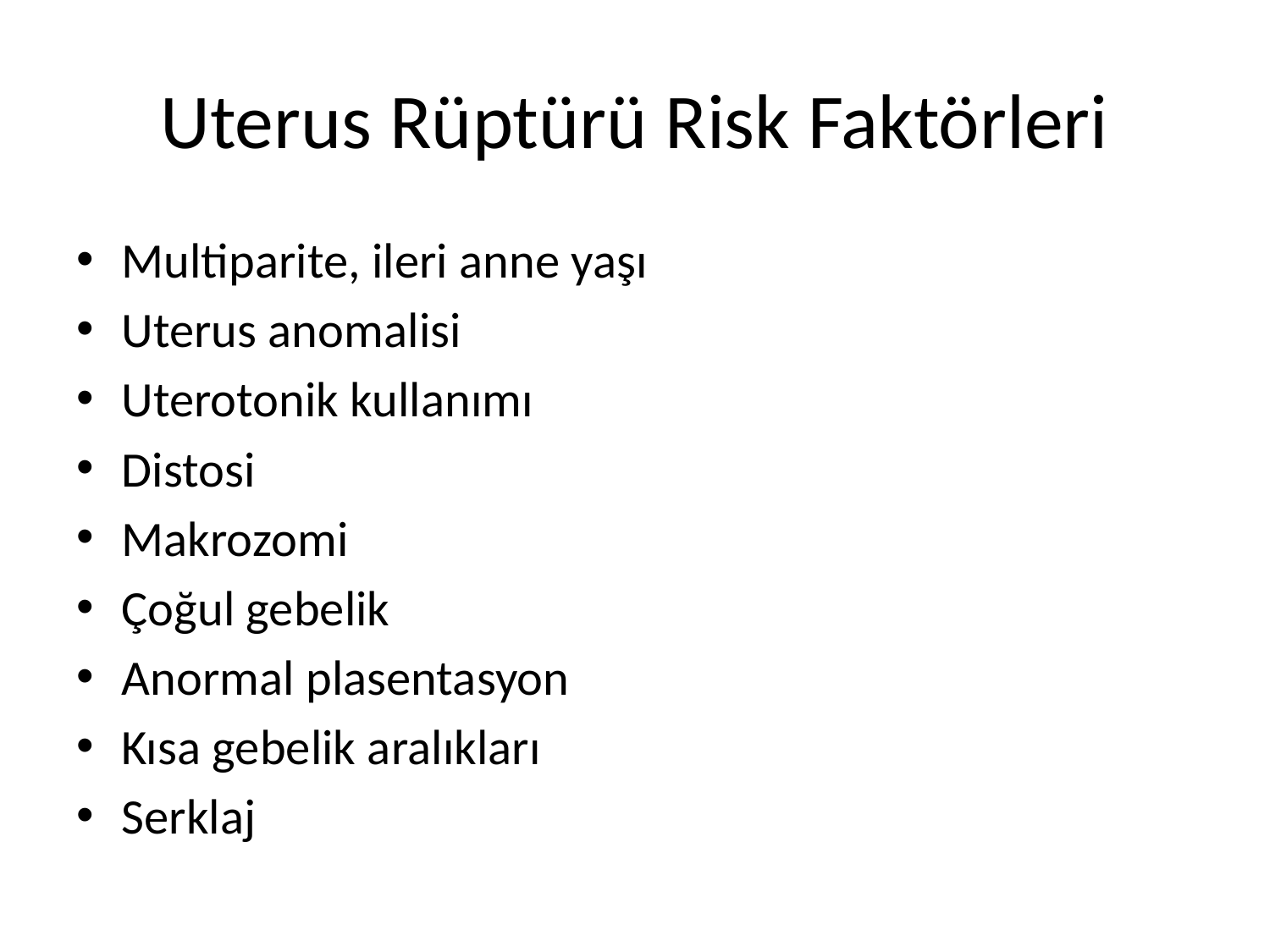

# Uterus Rüptürü Risk Faktörleri
Multiparite, ileri anne yaşı
Uterus anomalisi
Uterotonik kullanımı
Distosi
Makrozomi
Çoğul gebelik
Anormal plasentasyon
Kısa gebelik aralıkları
Serklaj